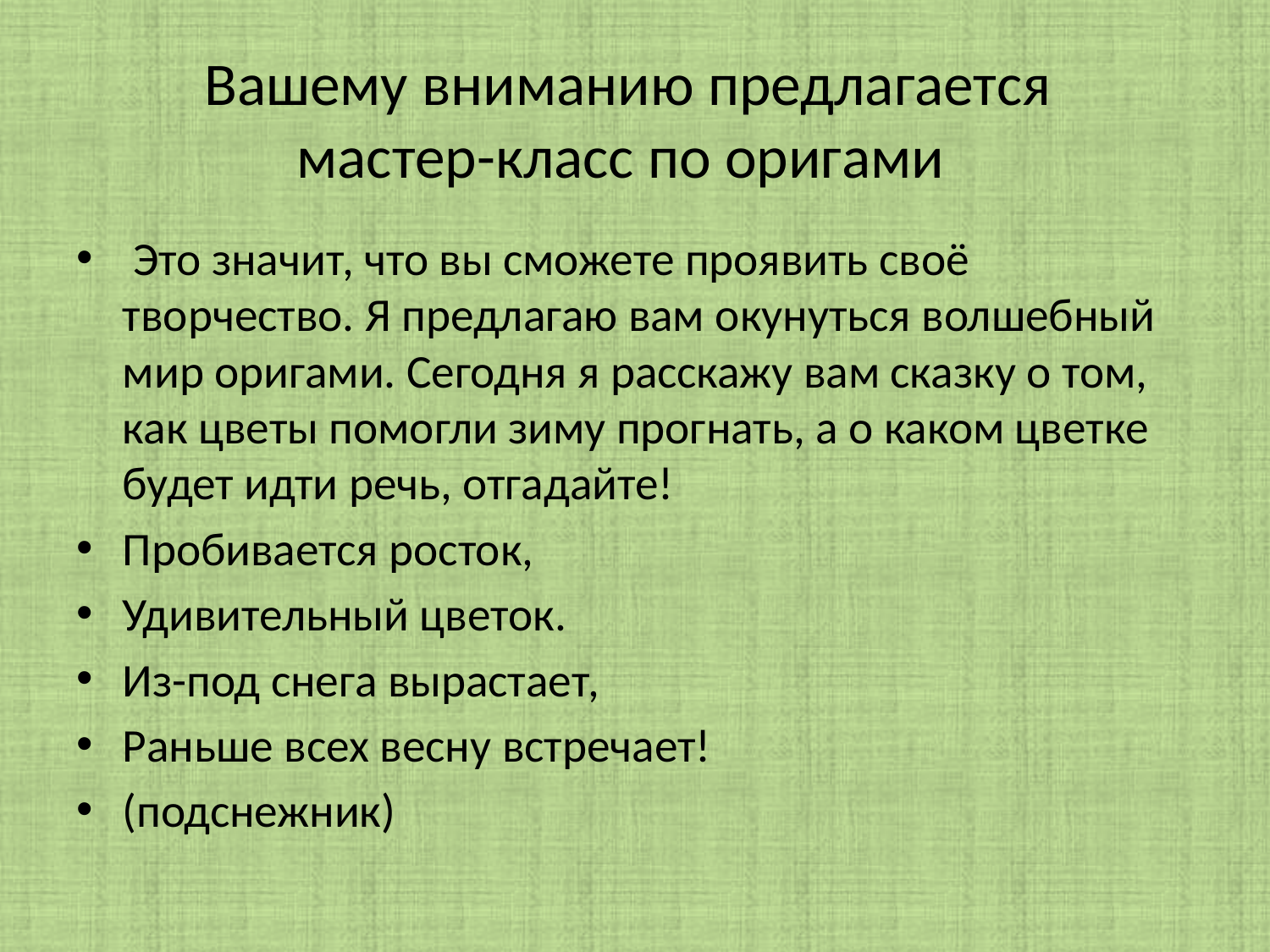

# Вашему вниманию предлагается мастер-класс по оригами
 Это значит, что вы сможете проявить своё творчество. Я предлагаю вам окунуться волшебный мир оригами. Сегодня я расскажу вам сказку о том, как цветы помогли зиму прогнать, а о каком цветке будет идти речь, отгадайте!
Пробивается росток,
Удивительный цветок.
Из-под снега вырастает,
Раньше всех весну встречает!
(подснежник)